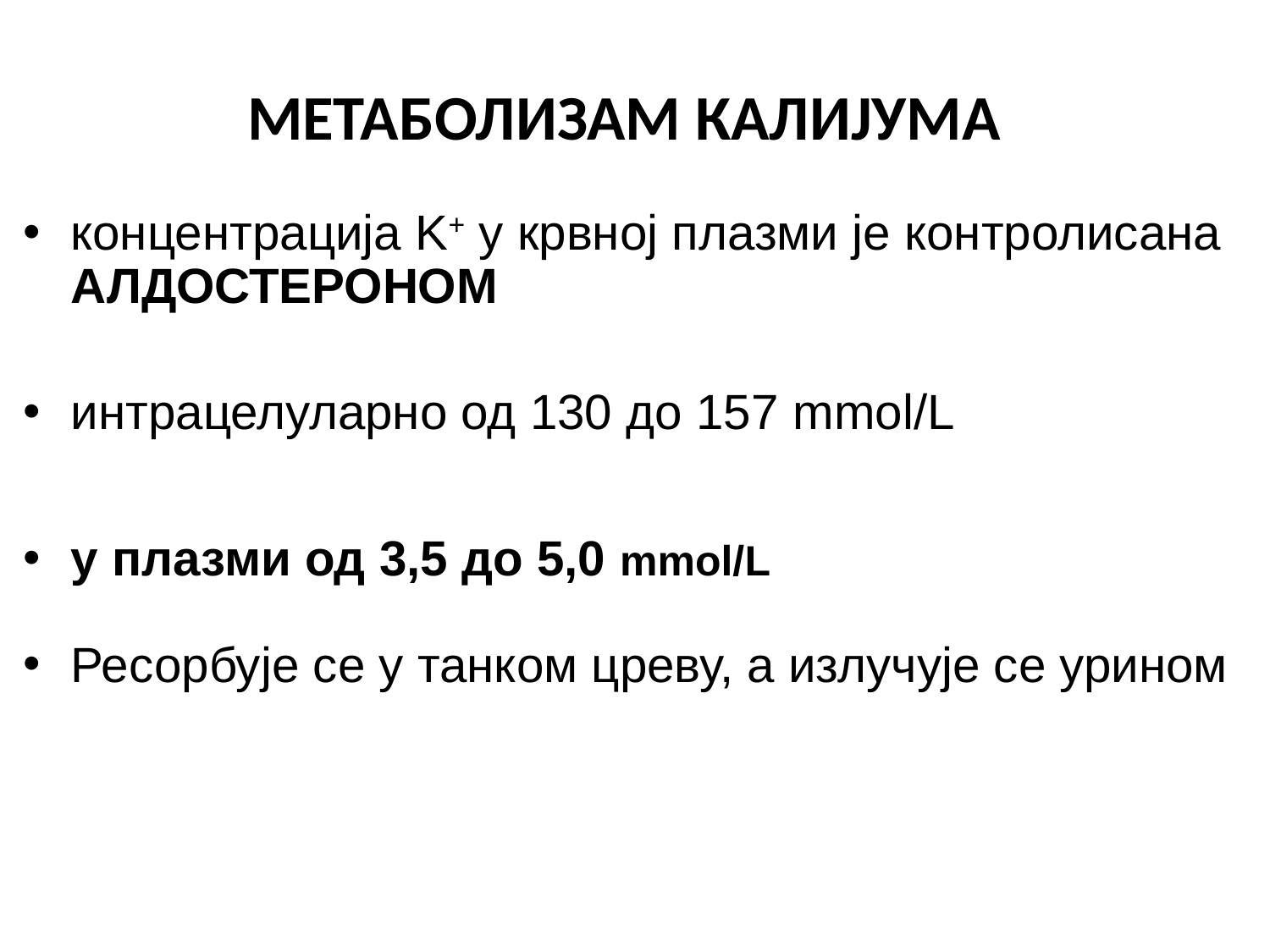

МЕТАБОЛИЗАМ КАЛИЈУМА
концентрација K+ у крвној плазми је контролисана АЛДОСТЕРОНОМ

интрацелуларно од 130 до 157 mmol/L

у плазми од 3,5 до 5,0 mmol/L

Ресорбује се у танком цреву, а излучује се урином